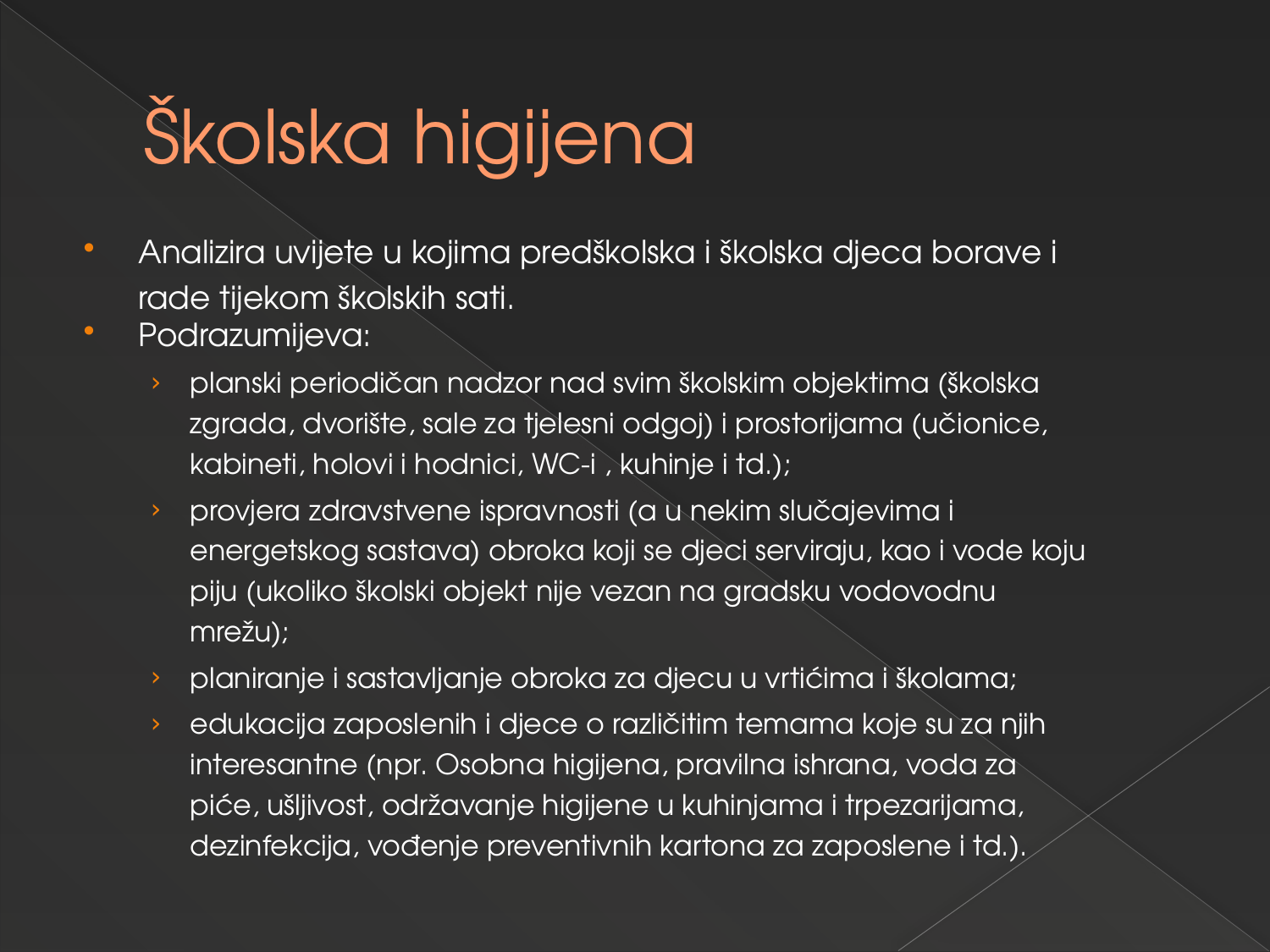

# Školska higijena
Analizira uvijete u kojima predškolska i školska djeca borave i rade tijekom školskih sati.
Podrazumijeva:
planski periodičan nadzor nad svim školskim objektima (školska zgrada, dvorište, sale za tjelesni odgoj) i prostorijama (učionice, kabineti, holovi i hodnici, WC-i , kuhinje i td.);
provjera zdravstvene ispravnosti (a u nekim slučajevima i energetskog sastava) obroka koji se djeci serviraju, kao i vode koju piju (ukoliko školski objekt nije vezan na gradsku vodovodnu mrežu);
planiranje i sastavljanje obroka za djecu u vrtićima i školama;
edukacija zaposlenih i djece o različitim temama koje su za njih interesantne (npr. Osobna higijena, pravilna ishrana, voda za piće, ušljivost, održavanje higijene u kuhinjama i trpezarijama, dezinfekcija, vođenje preventivnih kartona za zaposlene i td.).